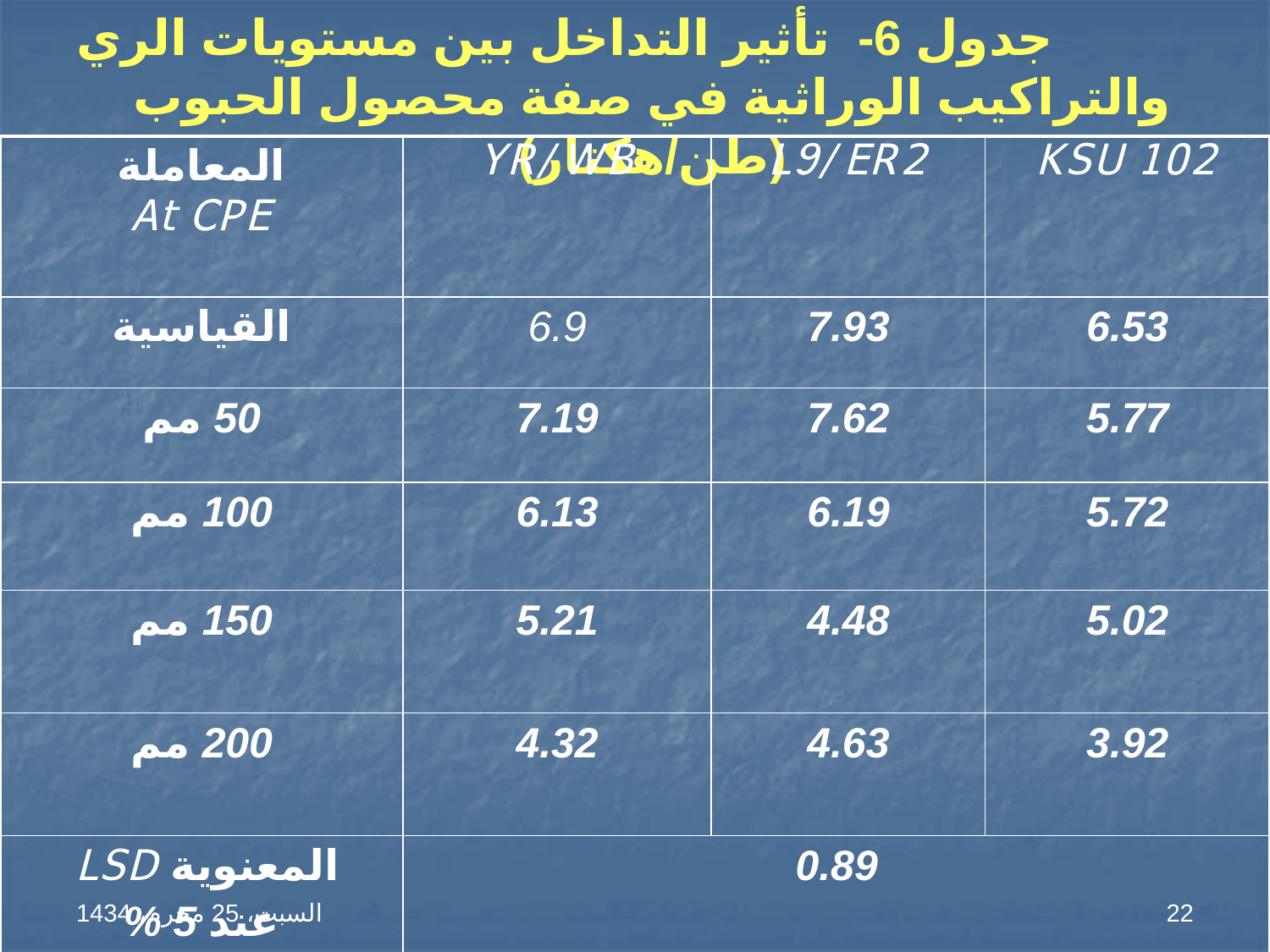

جدول 6-  تأثير التداخل بين مستويات الري والتراكيب الوراثية في صفة محصول الحبوب (طن/هكتار)
| المعاملة At CPE | YR/WB | L9/ER2 | KSU 102 |
| --- | --- | --- | --- |
| القياسية | 6.9 | 7.93 | 6.53 |
| 50 مم | 7.19 | 7.62 | 5.77 |
| 100 مم | 6.13 | 6.19 | 5.72 |
| 150 مم | 5.21 | 4.48 | 5.02 |
| 200 مم | 4.32 | 4.63 | 3.92 |
| المعنوية LSD عند 5 % | 0.89 |  |  |
السبت، 25 محرم، 1434
22